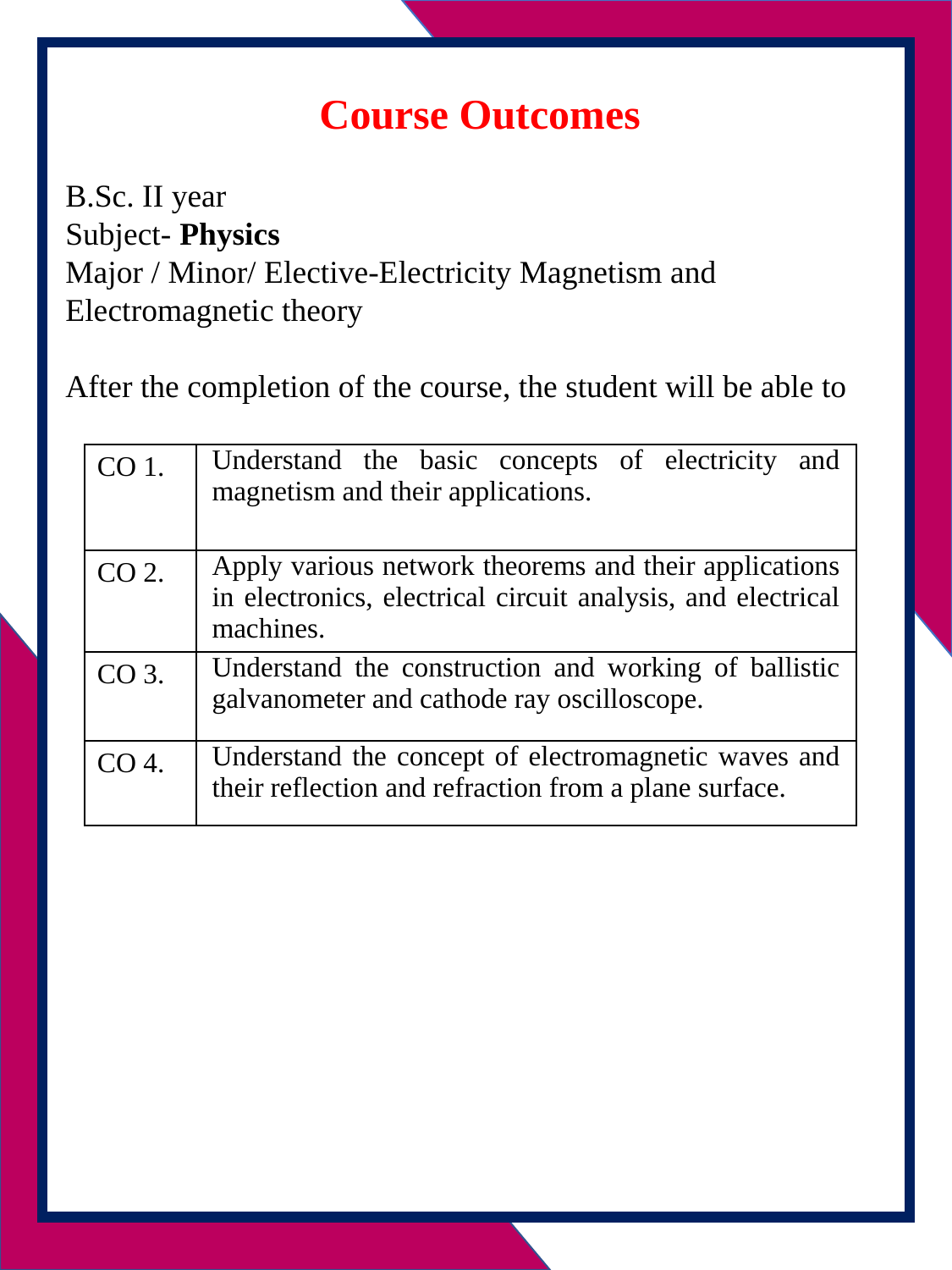

Course Outcomes

B.Sc. II year
Subject- Physics
Major / Minor/ Elective-Electricity Magnetism and   Electromagnetic theory

After the completion of the course, the student will be able to

| CO 1. | Understand the basic concepts of electricity and magnetism and their applications. |
| --- | --- |
| CO 2. | Apply various network theorems and their applications in electronics, electrical circuit analysis, and electrical machines. |
| CO 3. | Understand the construction and working of ballistic galvanometer and cathode ray oscilloscope. |
| CO 4. | Understand the concept of electromagnetic waves and their reflection and refraction from a plane surface. |